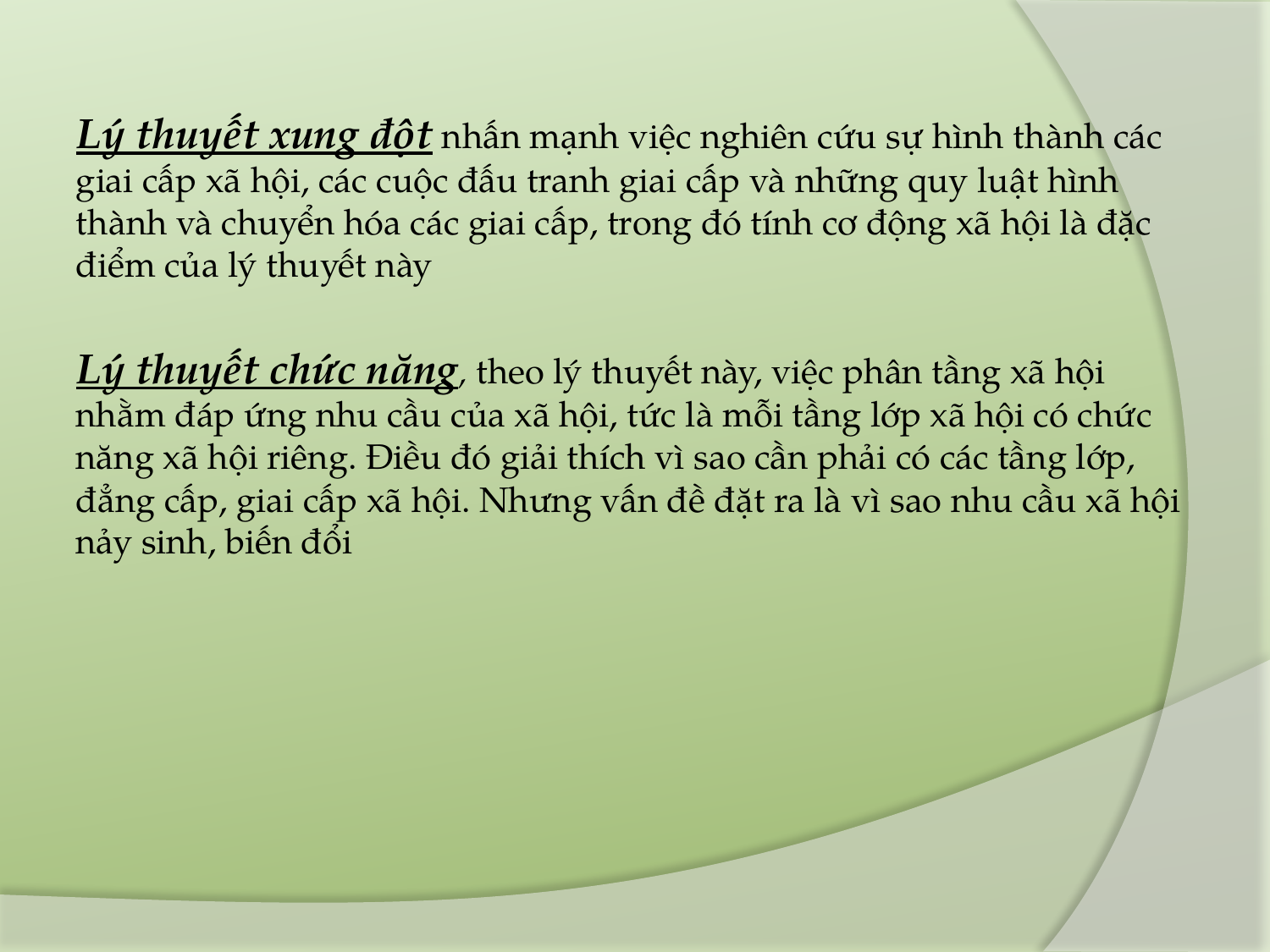

Lý thuyết xung đột nhấn mạnh việc nghiên cứu sự hình thành các giai cấp xã hội, các cuộc đấu tranh giai cấp và những quy luật hình thành và chuyển hóa các giai cấp, trong đó tính cơ động xã hội là đặc điểm của lý thuyết này
Lý thuyết chức năng, theo lý thuyết này, việc phân tầng xã hội nhằm đáp ứng nhu cầu của xã hội, tức là mỗi tầng lớp xã hội có chức năng xã hội riêng. Điều đó giải thích vì sao cần phải có các tầng lớp, đẳng cấp, giai cấp xã hội. Nhưng vấn đề đặt ra là vì sao nhu cầu xã hội nảy sinh, biến đổi